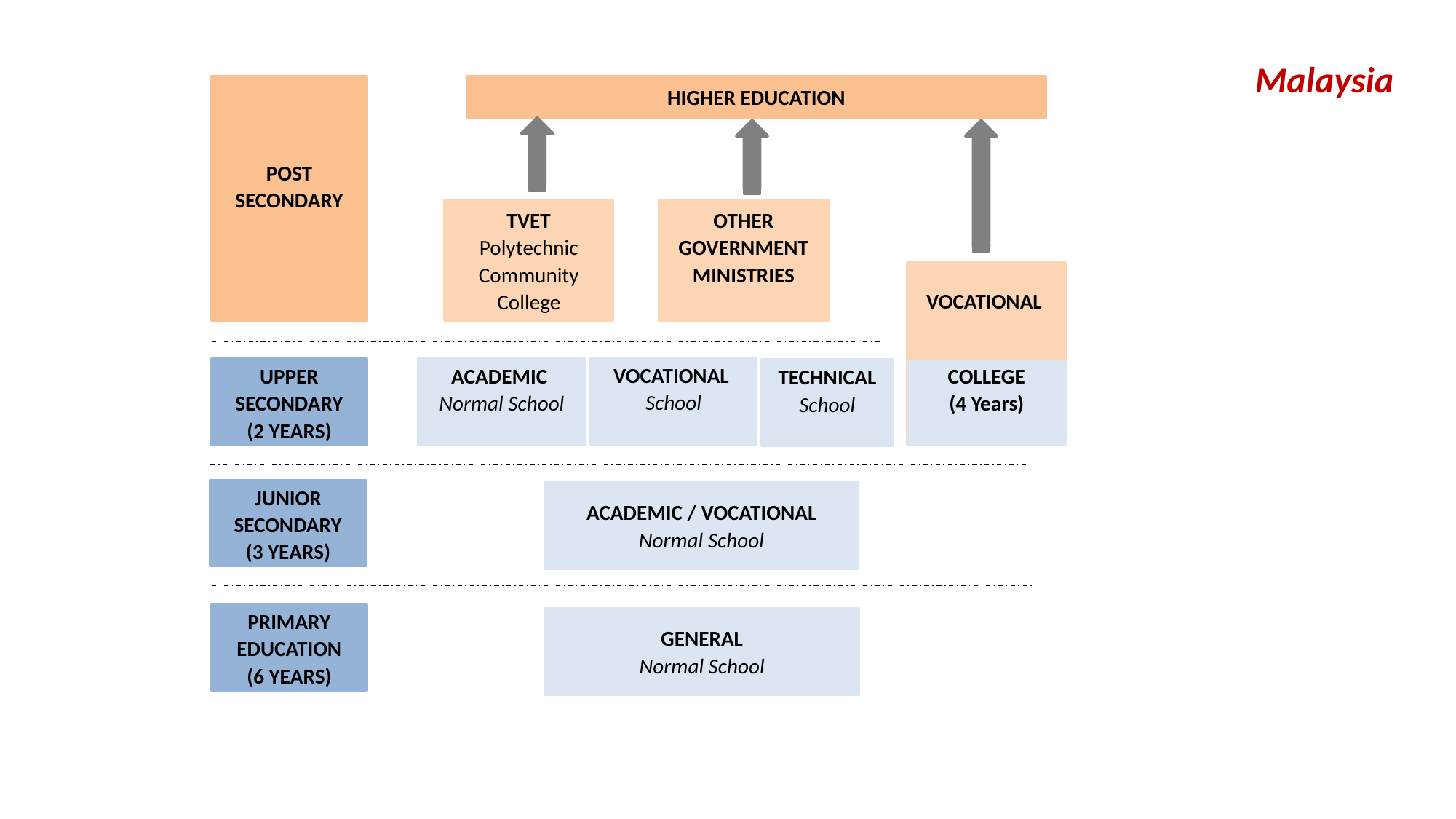

#
Malaysia
POST SECONDARY

UPPER SECONDARY
(2 YEARS)
JUNIOR SECONDARY
(3 YEARS)
PRIMARY EDUCATION
(6 YEARS)

HIGHER EDUCATION

OTHER GOVERNMENT MINISTRIES

TVET
Polytechnic
Community College

ACADEMIC
Normal School

VOCATIONAL

ACADEMIC / VOCATIONAL
Normal School

VOCATIONAL
School

TECHNICAL
School

GENERAL
Normal School

COLLEGE
(4 Years)